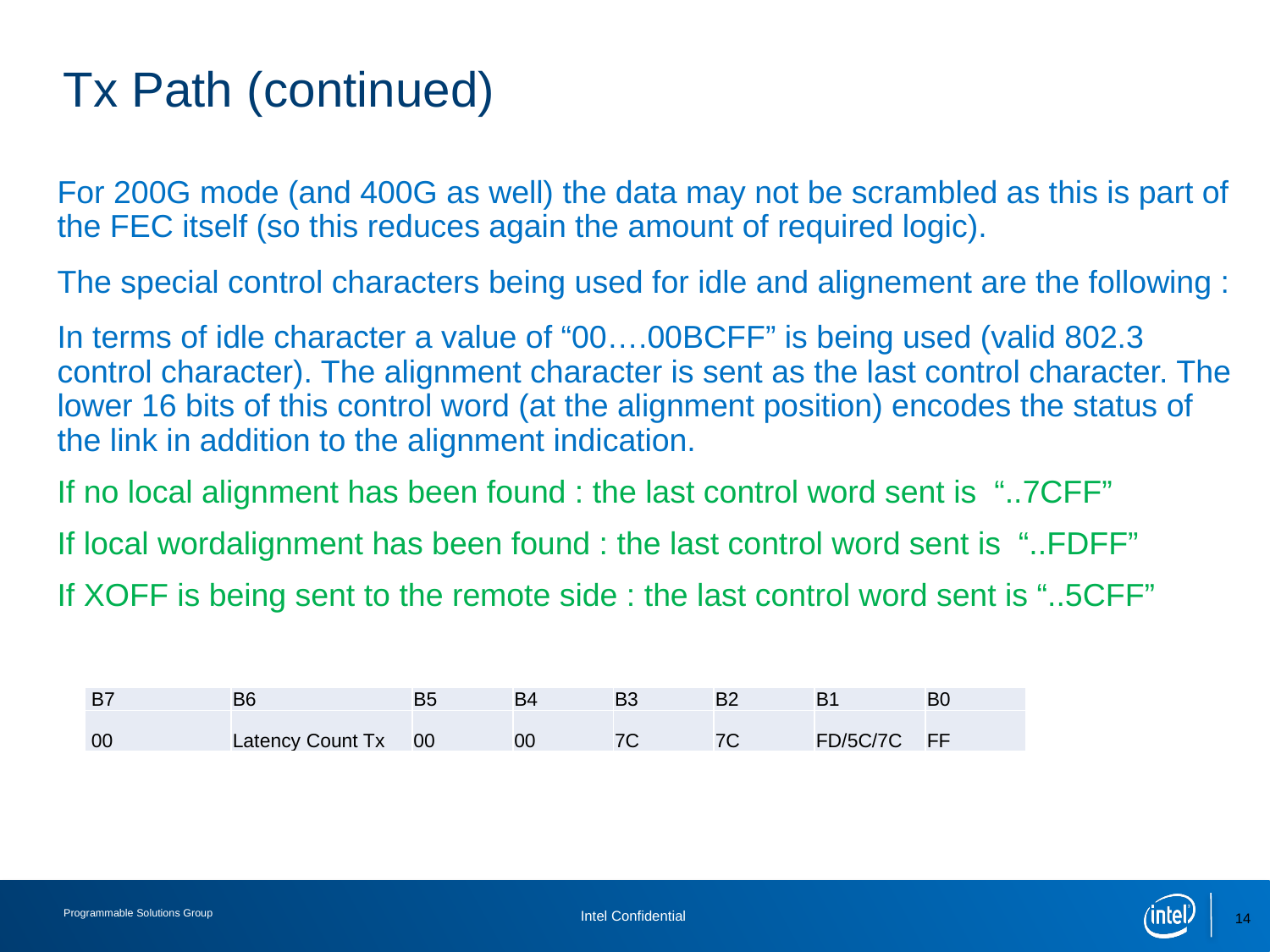

# Tx Path (continued)
For 200G mode (and 400G as well) the data may not be scrambled as this is part of the FEC itself (so this reduces again the amount of required logic).
The special control characters being used for idle and alignement are the following :
In terms of idle character a value of “00….00BCFF” is being used (valid 802.3 control character). The alignment character is sent as the last control character. The lower 16 bits of this control word (at the alignment position) encodes the status of the link in addition to the alignment indication.
If no local alignment has been found : the last control word sent is  “..7CFF”
If local wordalignment has been found : the last control word sent is  “..FDFF”
If XOFF is being sent to the remote side : the last control word sent is “..5CFF”
| B7 | B6 | B5 | B4 | B3 | B2 | B1 | B0 |
| --- | --- | --- | --- | --- | --- | --- | --- |
| 00 | Latency Count Tx | 00 | 00 | 7C | 7C | FD/5C/7C | FF |
14